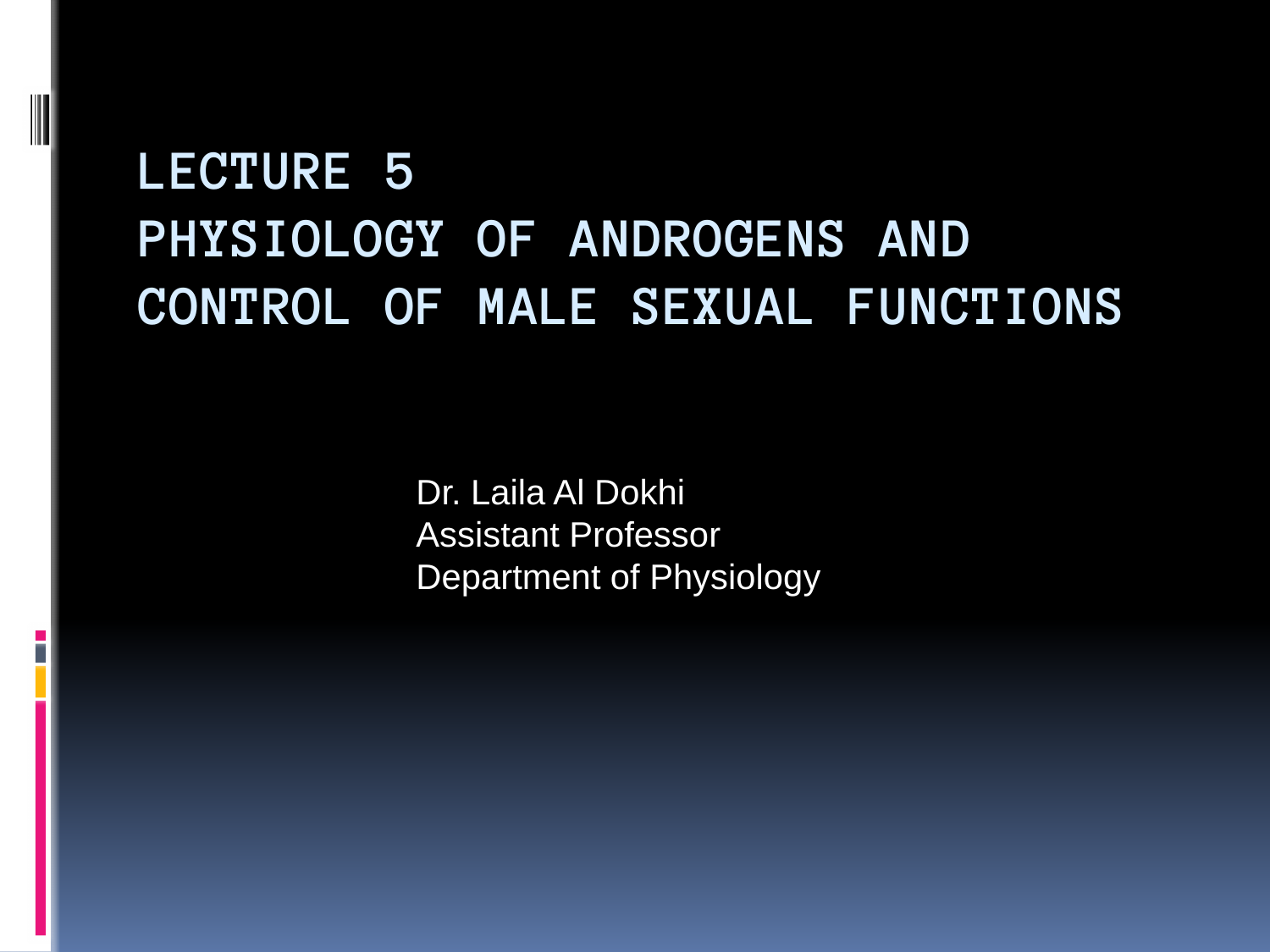

# Lecture 5 Physiology of androgens and control of male sexual functions
Dr. Laila Al Dokhi
Assistant Professor
Department of Physiology